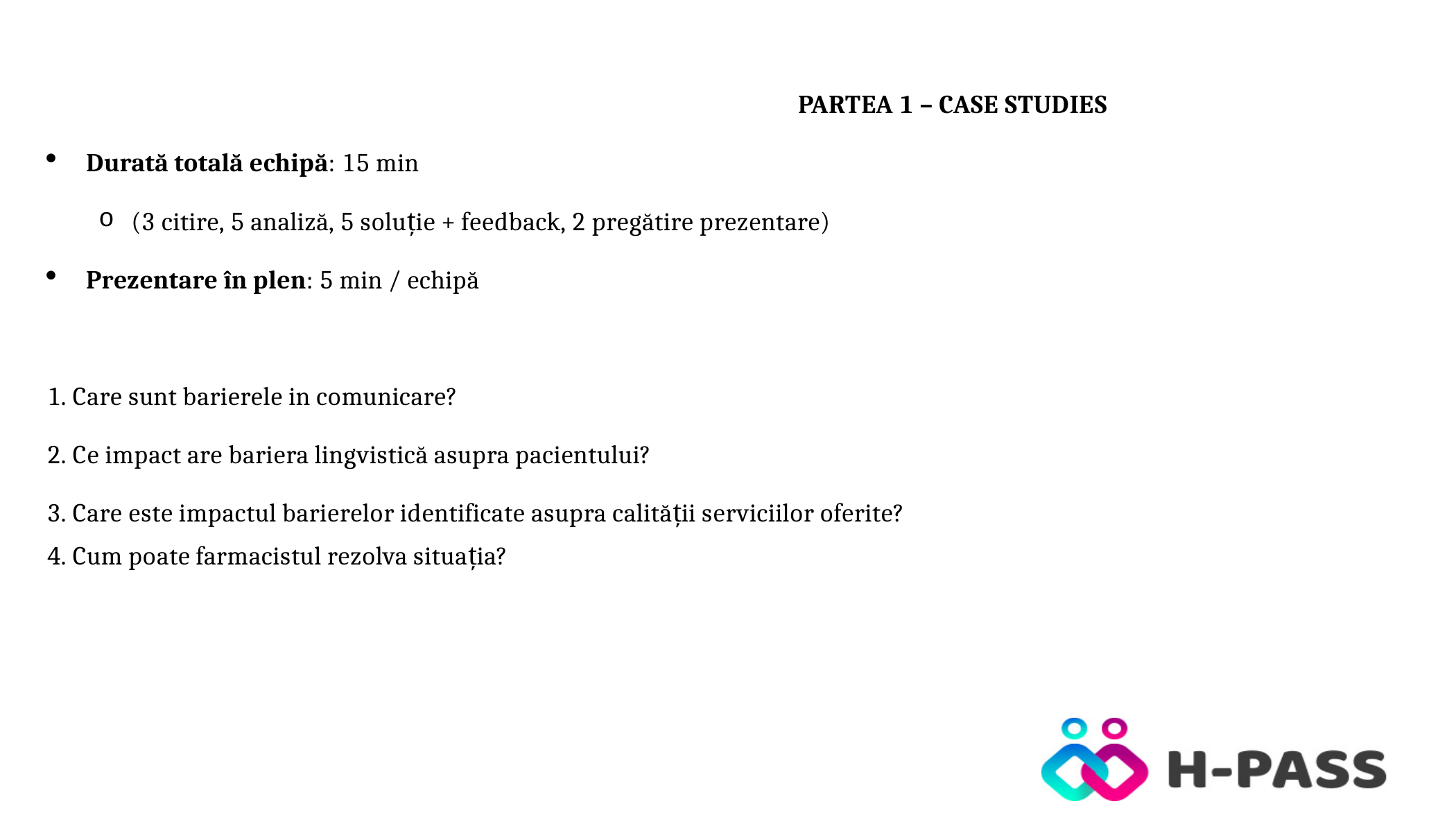

PARTEA 1 – CASE STUDIES
Durată totală echipă: 15 min
(3 citire, 5 analiză, 5 soluție + feedback, 2 pregătire prezentare)
Prezentare în plen: 5 min / echipă

1. Care sunt barierele in comunicare?
2. Ce impact are bariera lingvistică asupra pacientului?
3. Care este impactul barierelor identificate asupra calității serviciilor oferite?
4. Cum poate farmacistul rezolva situația?